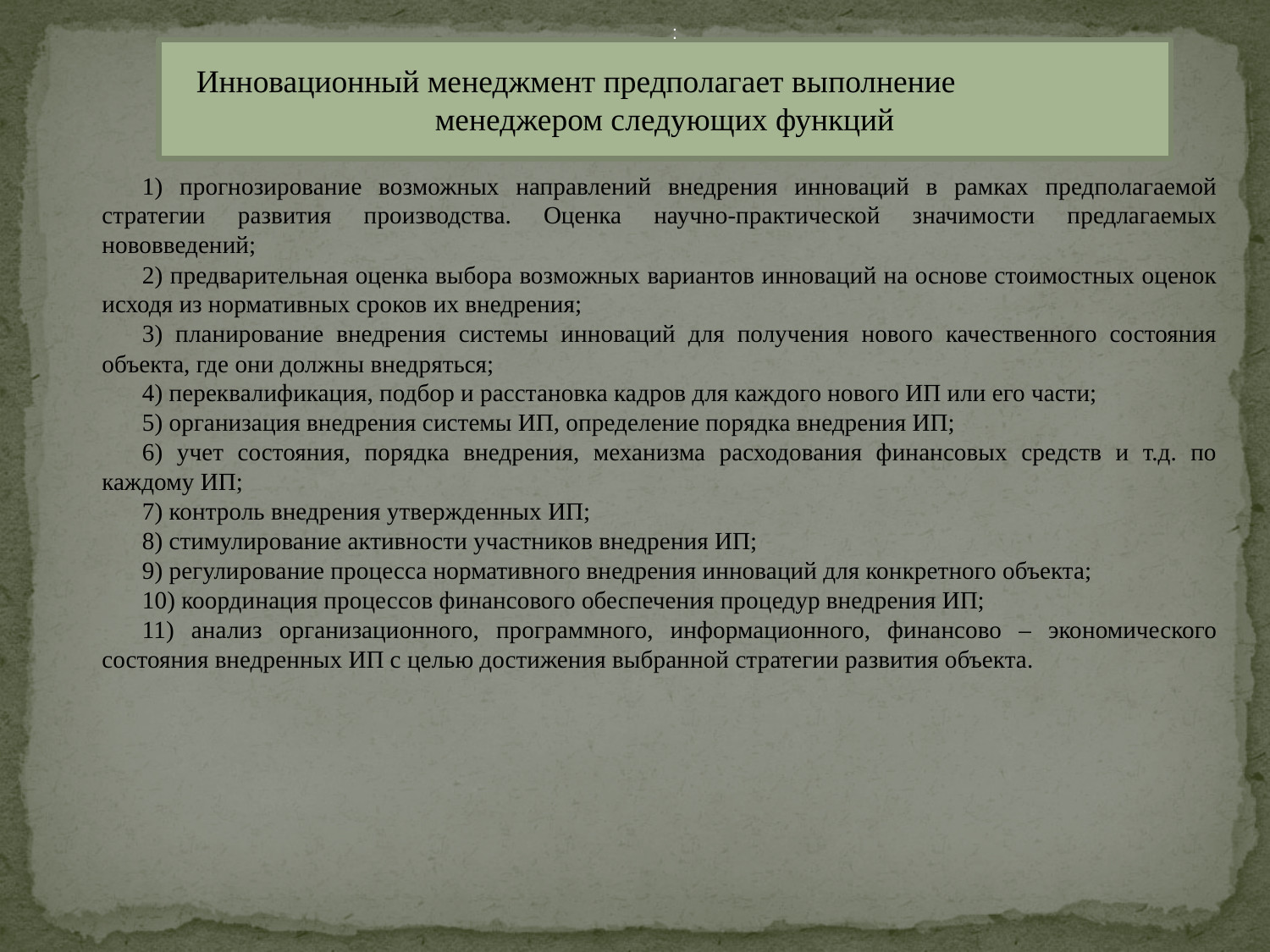

:
Инновационный менеджмент предполагает выполнение                       менеджером следующих функций
1) прогнозирование возможных направлений внедрения инноваций в рамках предполагаемой стратегии развития производства. Оценка научно-практической значимости предлагаемых нововведений;
2) предварительная оценка выбора возможных вариантов инноваций на основе стоимостных оценок исходя из нормативных сроков их внедрения;
3) планирование внедрения системы инноваций для получения нового качественного состояния объекта, где они должны внедряться;
4) переквалификация, подбор и расстановка кадров для каждого нового ИП или его части;
5) организация внедрения системы ИП, определение порядка внедрения ИП;
6) учет состояния, порядка внедрения, механизма расходования финансовых средств и т.д. по каждому ИП;
7) контроль внедрения утвержденных ИП;
8) стимулирование активности участников внедрения ИП;
9) регулирование процесса нормативного внедрения инноваций для конкретного объекта;
10) координация процессов финансового обеспечения процедур внедрения ИП;
11) анализ организационного, программного, информационного, финансово – экономического состояния внедренных ИП с целью достижения выбранной стратегии развития объекта.